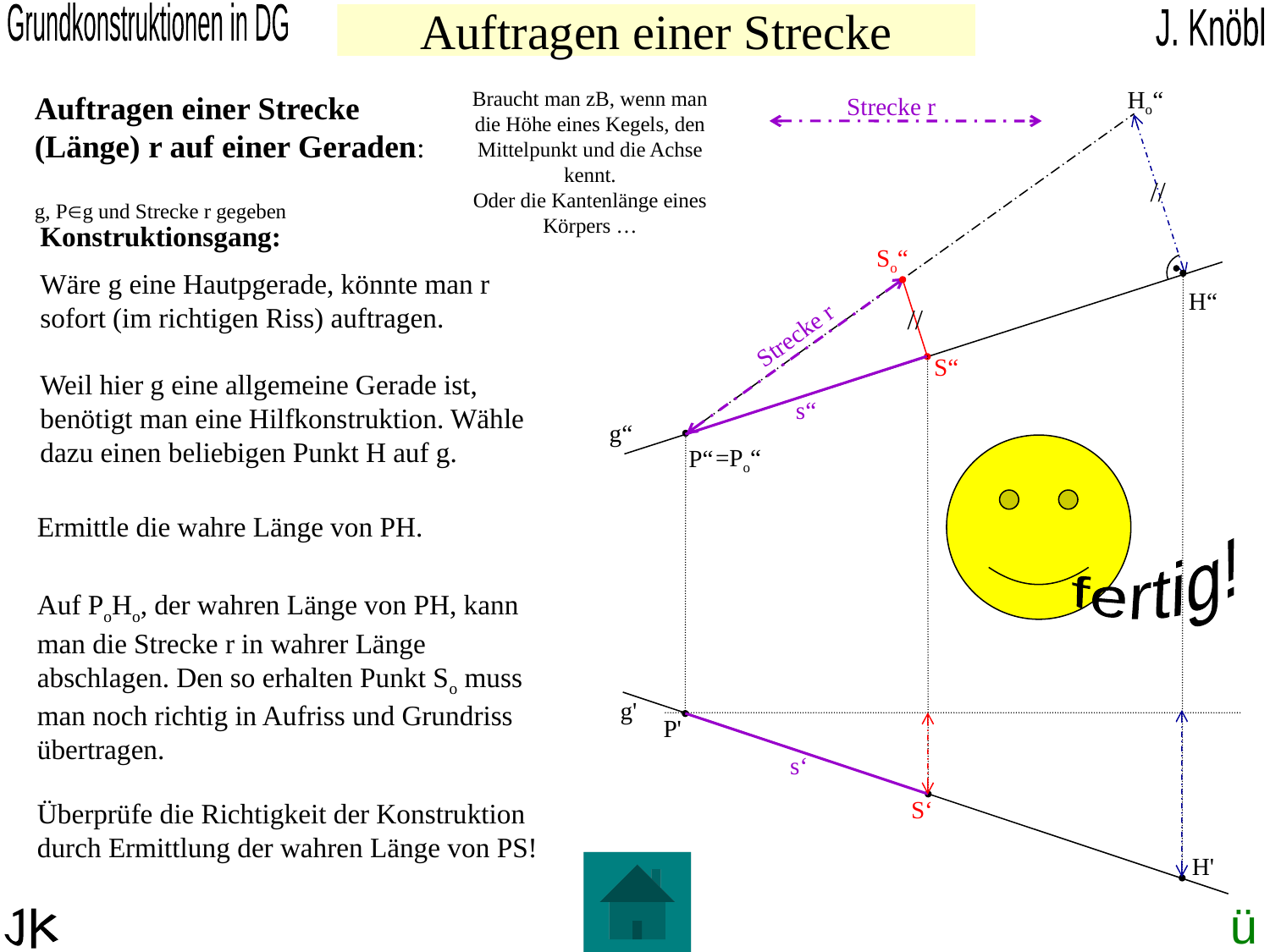

# Auftragen einer Strecke
Braucht man zB, wenn man die Höhe eines Kegels, den Mittelpunkt und die Achse kennt.
Oder die Kantenlänge eines Körpers …
Auftragen einer Strecke (Länge) r auf einer Geraden:
g, P∈g und Strecke r gegeben
Strecke r
Ho“

//

Konstruktionsgang:
Wäre g eine Hautpgerade, könnte man r sofort (im richtigen Riss) auftragen.
So“

H“
//

Strecke r
S“

Weil hier g eine allgemeine Gerade ist, benötigt man eine Hilfkonstruktion. Wähle dazu einen beliebigen Punkt H auf g.
s“
g“

fertig!
P“
=Po“
Ermittle die wahre Länge von PH.
Auf PoHo, der wahren Länge von PH, kann man die Strecke r in wahrer Länge abschlagen. Den so erhalten Punkt So muss man noch richtig in Aufriss und Grundriss übertragen.

g'

P'
s‘
Überprüfe die Richtigkeit der Konstruktion durch Ermittlung der wahren Länge von PS!
S‘

H'
ü